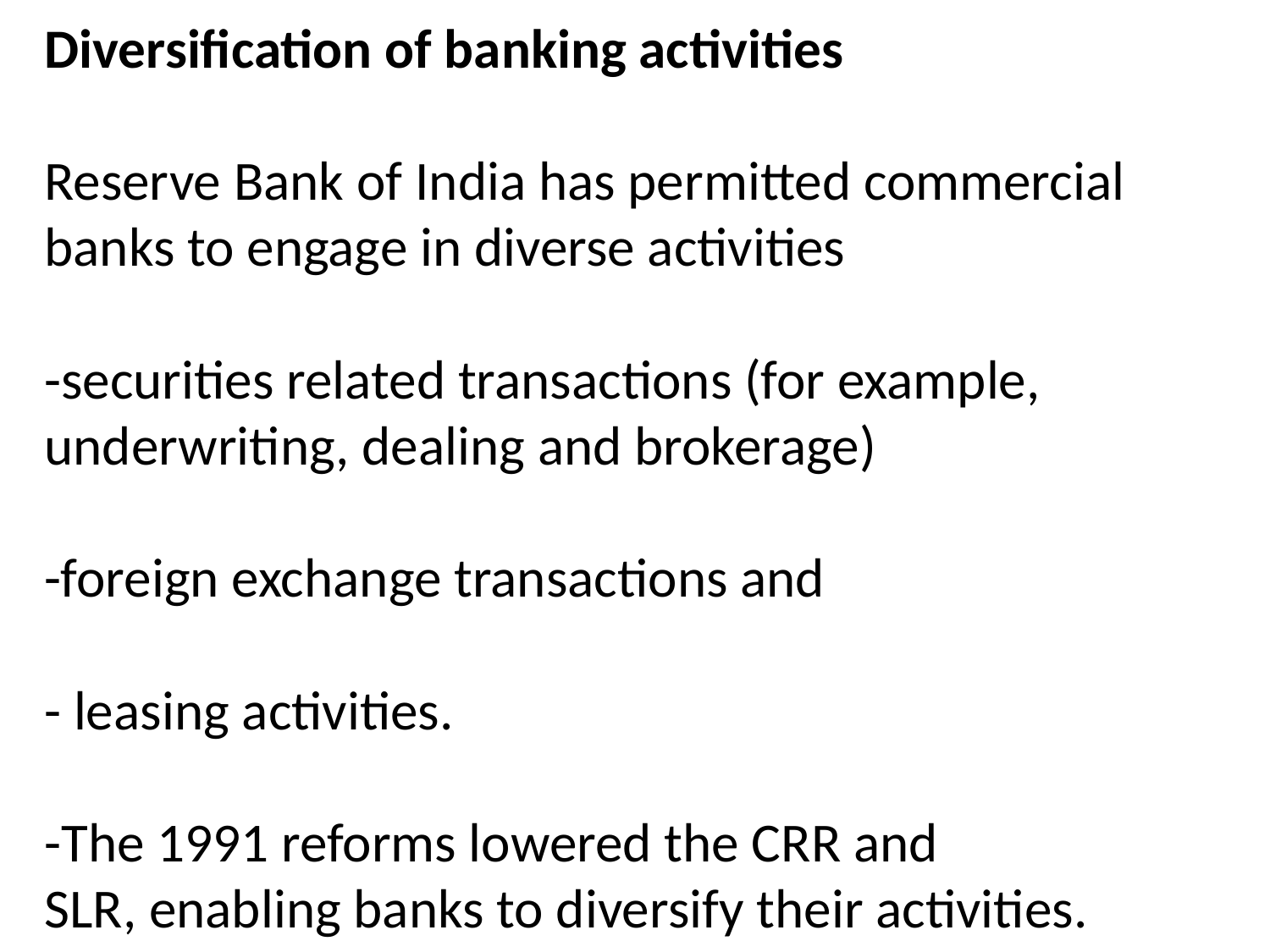

# Diversification of banking activities Reserve Bank of India has permitted commercial banks to engage in diverse activities -securities related transactions (for example, underwriting, dealing and brokerage) -foreign exchange transactions and - leasing activities. -The 1991 reforms lowered the CRR and SLR, enabling banks to diversify their activities.